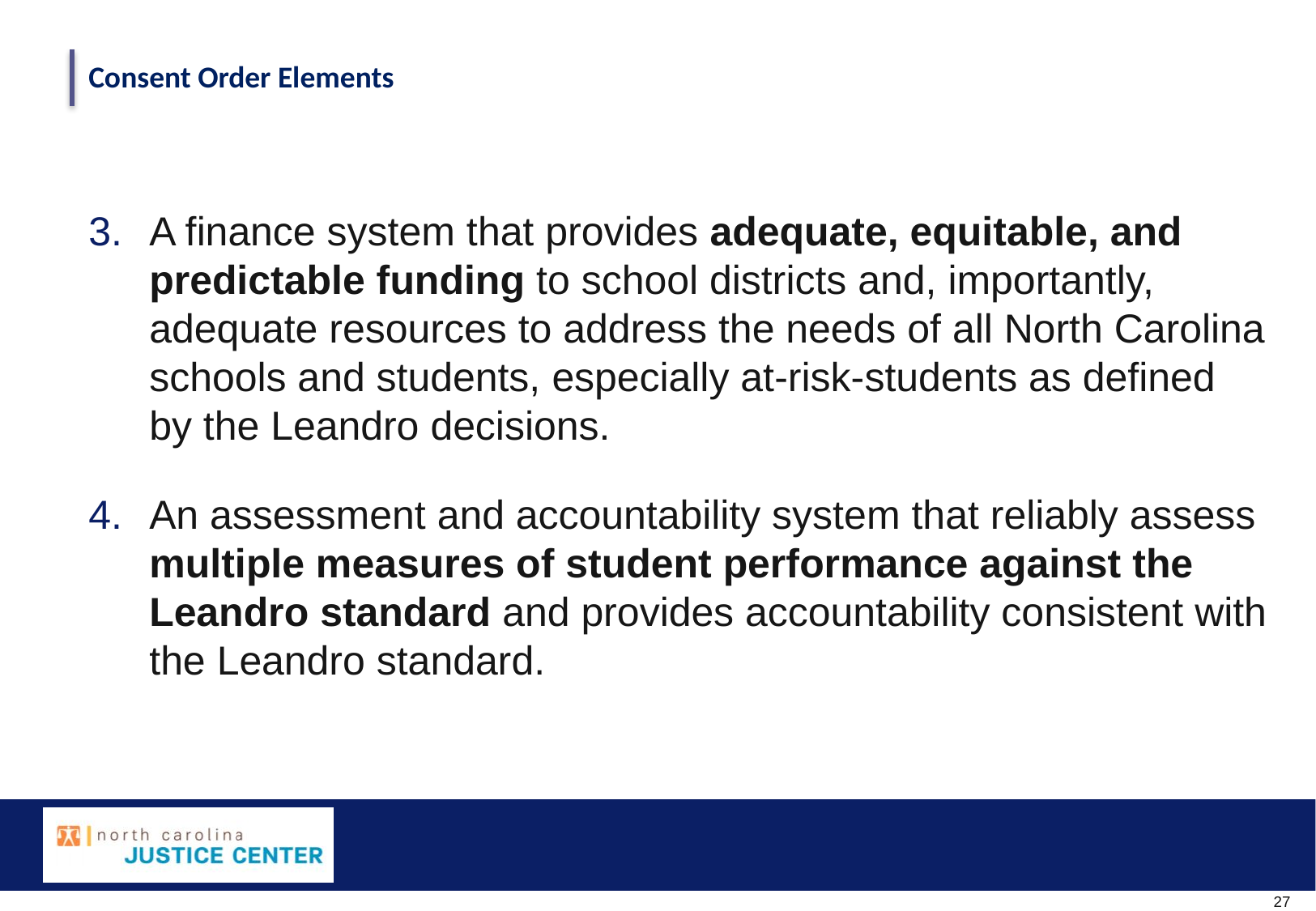

Consent Order Elements

A finance system that provides adequate, equitable, and predictable funding to school districts and, importantly, adequate resources to address the needs of all North Carolina schools and students, especially at-risk-students as defined by the Leandro decisions.
An assessment and accountability system that reliably assess multiple measures of student performance against the Leandro standard and provides accountability consistent with the Leandro standard.